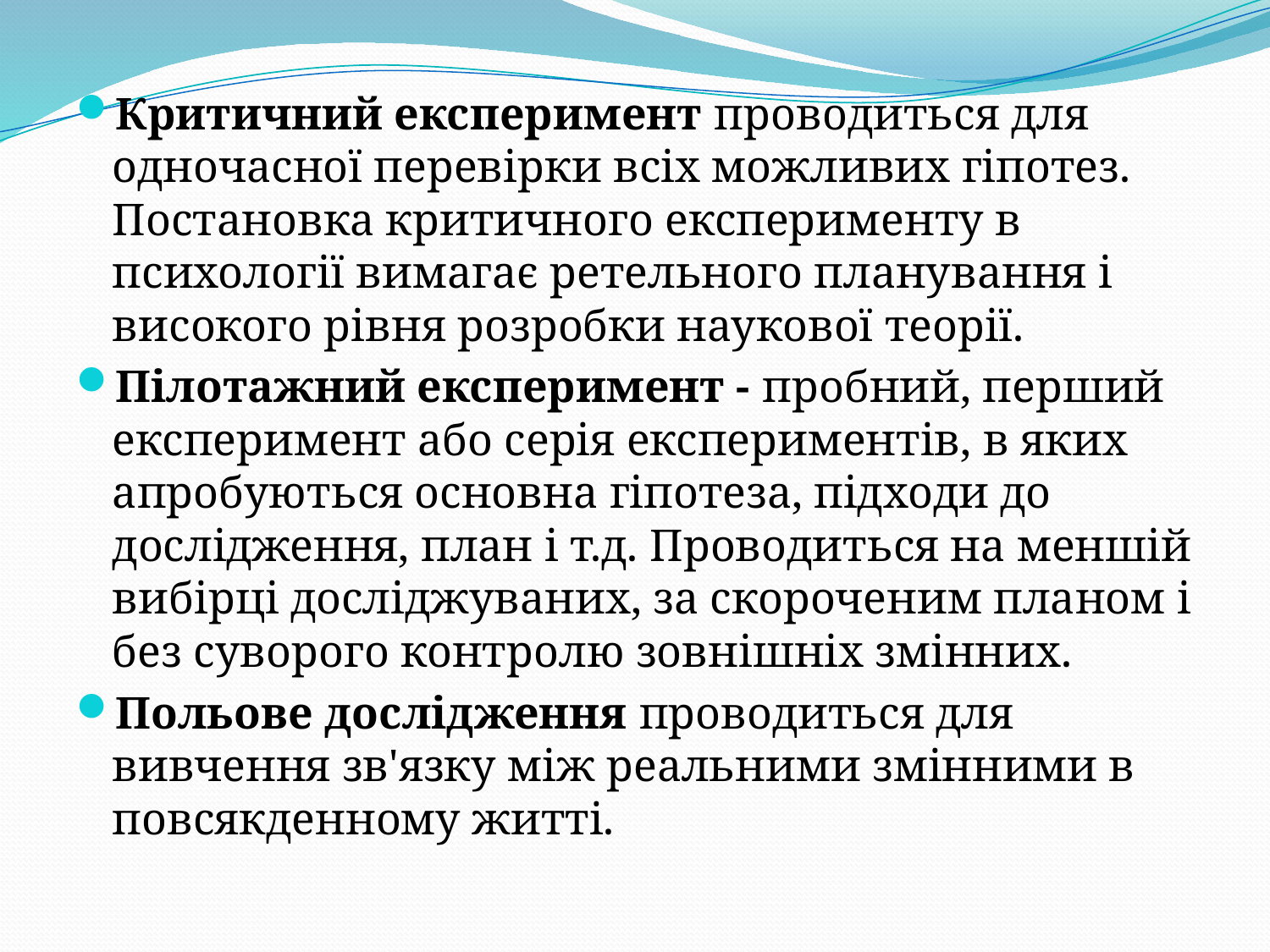

Критичний експеримент проводиться для одночасної перевірки всіх можливих гіпотез. Постановка критичного експерименту в психології вимагає ретельного планування і високого рівня розробки наукової теорії.
Пілотажний експеримент - пробний, перший експеримент або серія експериментів, в яких апробуються основна гіпотеза, підходи до дослідження, план і т.д. Проводиться на меншій вибірці досліджуваних, за скороченим планом і без суворого контролю зовнішніх змінних.
Польове дослідження проводиться для вивчення зв'язку між реальними змінними в повсякденному житті.